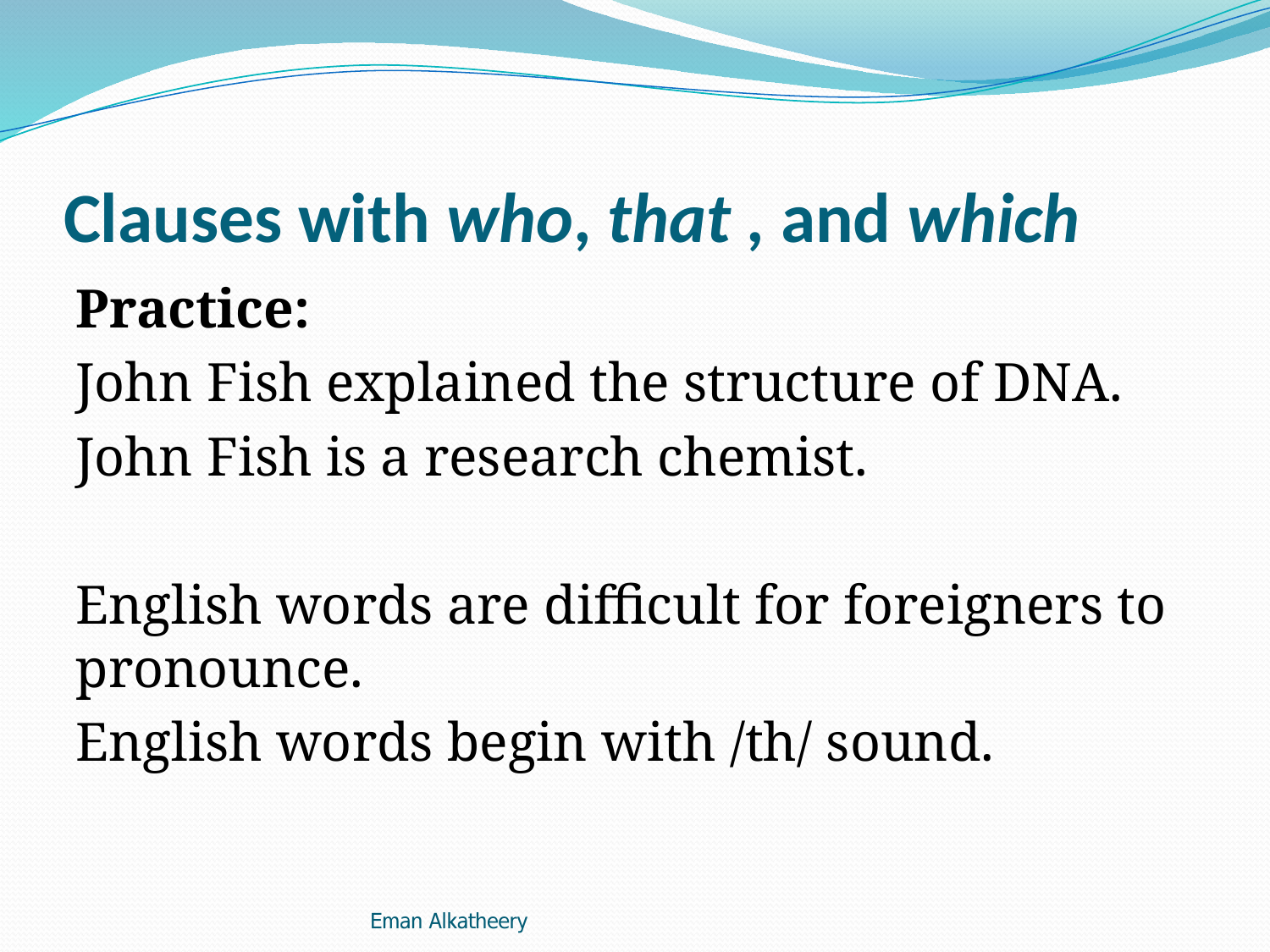

# Clauses with who, that , and which
Practice:
John Fish explained the structure of DNA.
John Fish is a research chemist.

English words are difficult for foreigners to pronounce.
English words begin with /th/ sound.
Eman Alkatheery